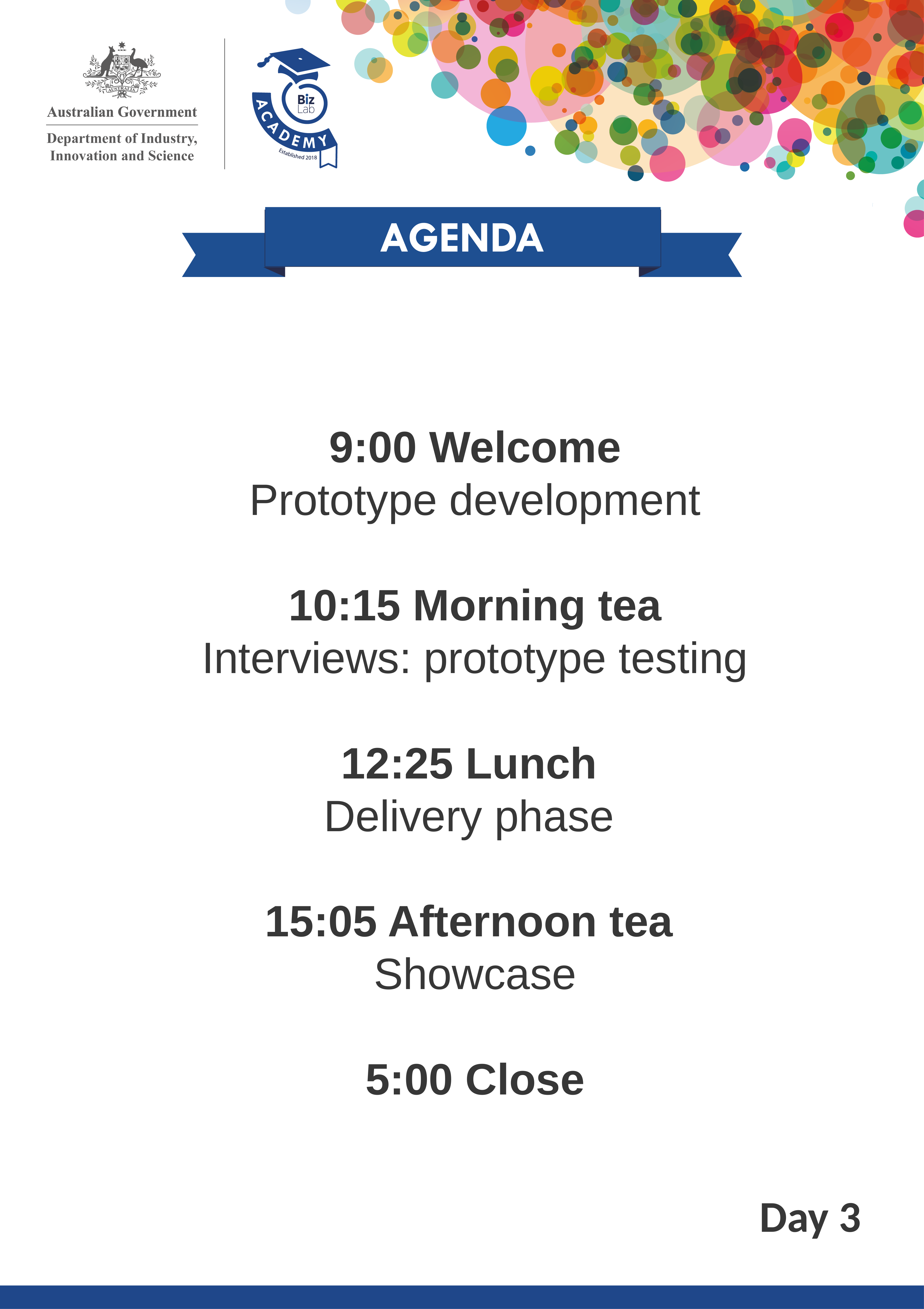

9:00 Welcome
Prototype development

10:15 Morning tea
Interviews: prototype testing

12:25 Lunch
Delivery phase

15:05 Afternoon tea
Showcase

5:00 Close
Day 3